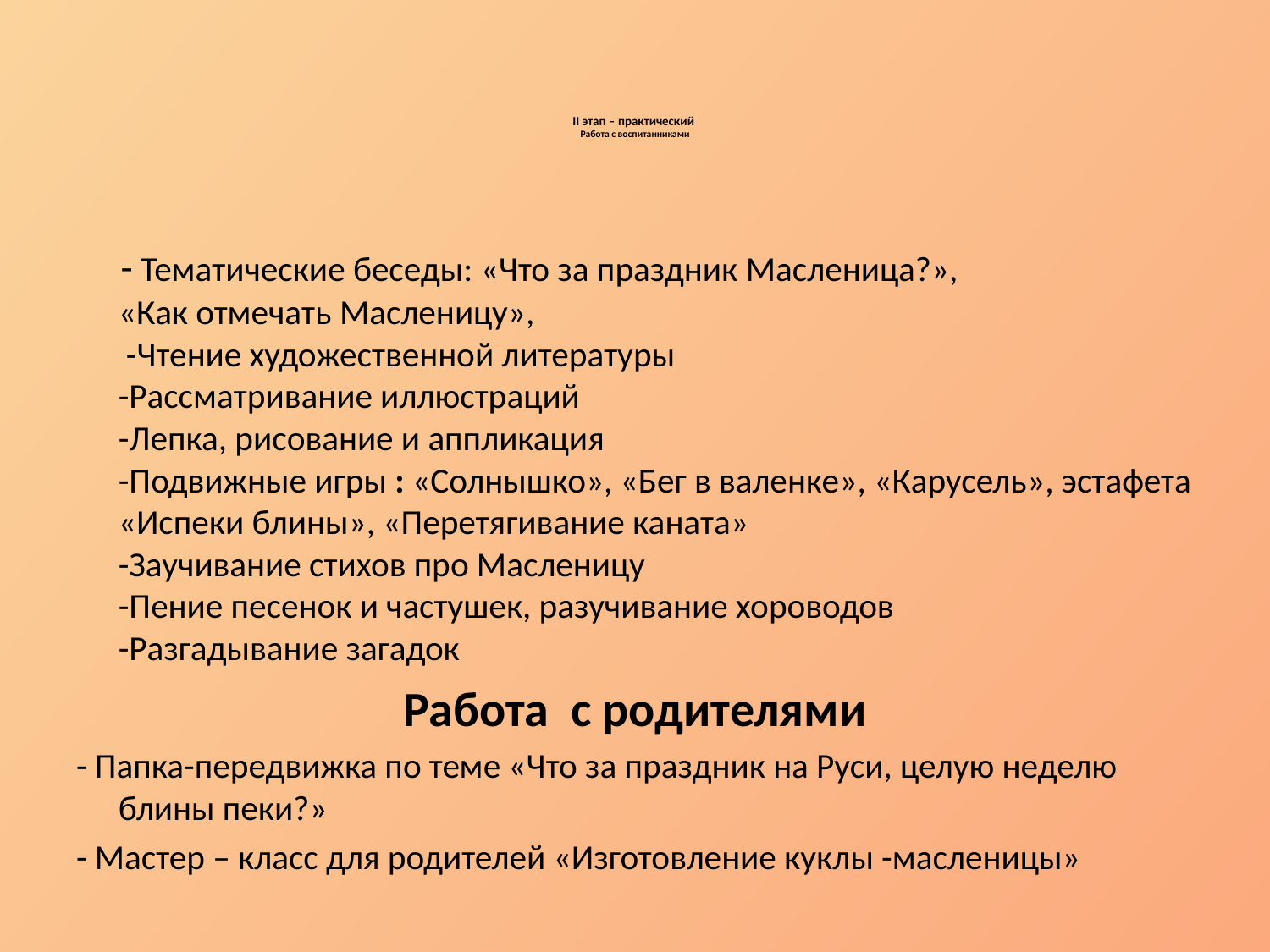

# II этап – практический Работа с воспитанниками
     - Тематические беседы: «Что за праздник Масленица?», 
«Как отмечать Масленицу»,
 -Чтение художественной литературы
-Рассматривание иллюстраций
-Лепка, рисование и аппликация
-Подвижные игры : «Солнышко», «Бег в валенке», «Карусель», эстафета «Испеки блины», «Перетягивание каната»
-Заучивание стихов про Масленицу
-Пение песенок и частушек, разучивание хороводов
-Разгадывание загадок
Работа  с родителями
- Папка-передвижка по теме «Что за праздник на Руси, целую неделю блины пеки?»
- Мастер – класс для родителей «Изготовление куклы -масленицы»